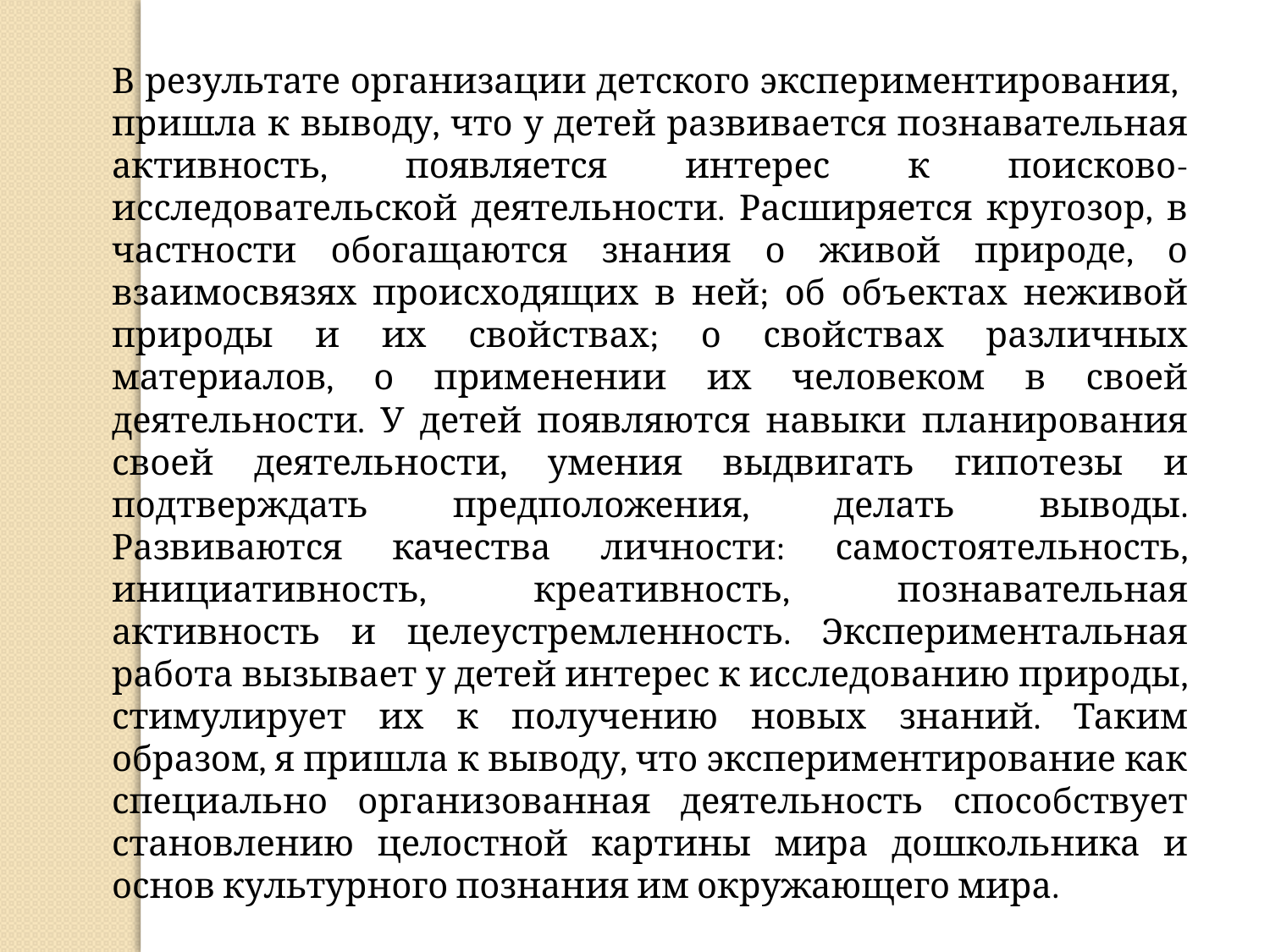

В результате организации детского экспериментирования,  пришла к выводу, что у детей развивается познавательная активность, появляется интерес к поисково-исследовательской деятельности. Расширяется кругозор, в частности обогащаются знания о живой природе, о взаимосвязях происходящих в ней; об объектах неживой природы и их свойствах; о свойствах различных материалов, о применении их человеком в своей деятельности. У детей появляются навыки планирования своей деятельности, умения выдвигать гипотезы и подтверждать предположения, делать выводы. Развиваются качества личности: самостоятельность, инициативность, креативность, познавательная активность и целеустремленность. Экспериментальная работа вызывает у детей интерес к исследованию природы, стимулирует их к получению новых знаний. Таким образом, я пришла к выводу, что экспериментирование как специально организованная деятельность способствует становлению целостной картины мира дошкольника и основ культурного познания им окружающего мира.